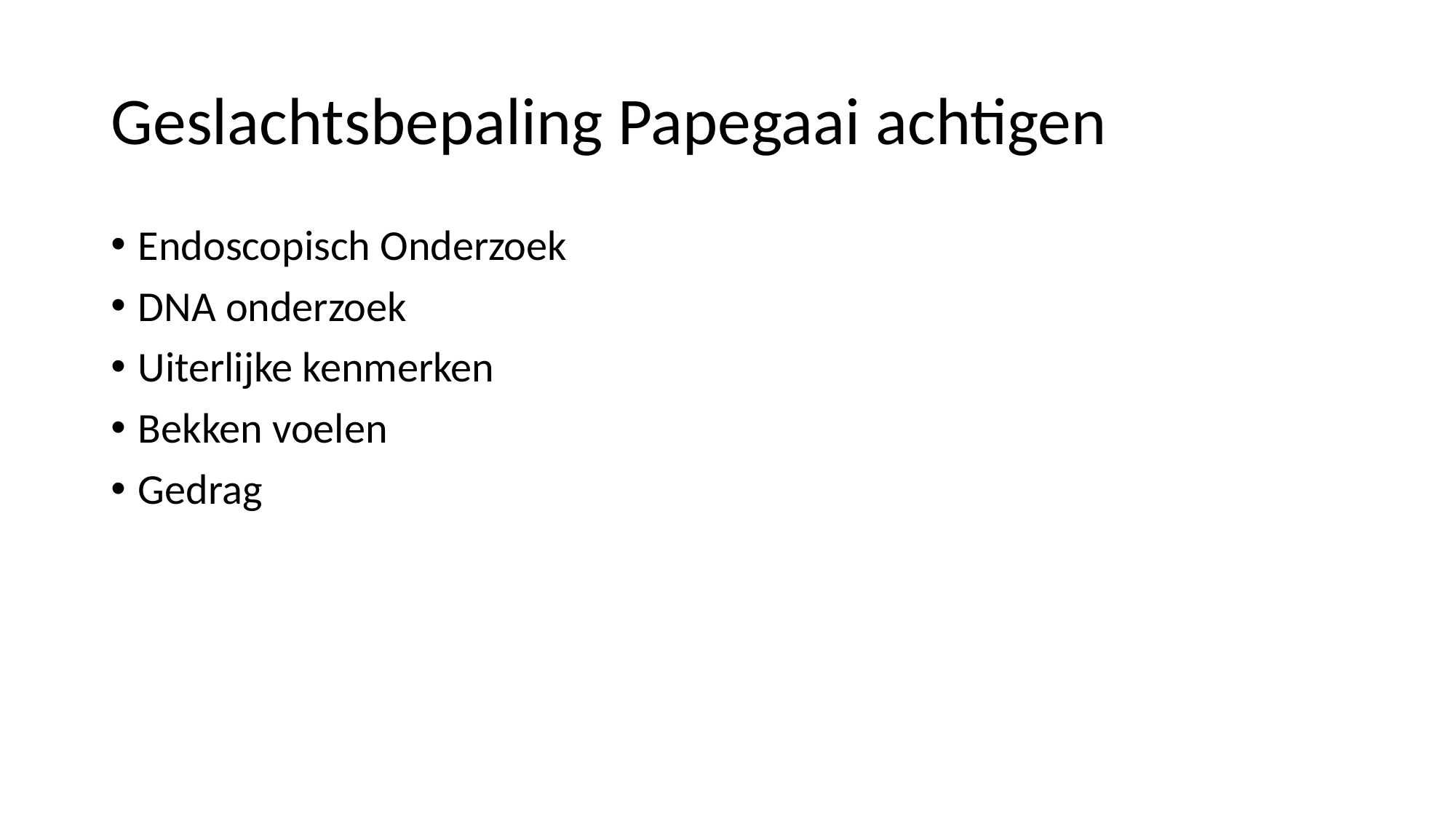

# Geslachtsbepaling Papegaai achtigen
Endoscopisch Onderzoek
DNA onderzoek
Uiterlijke kenmerken
Bekken voelen
Gedrag